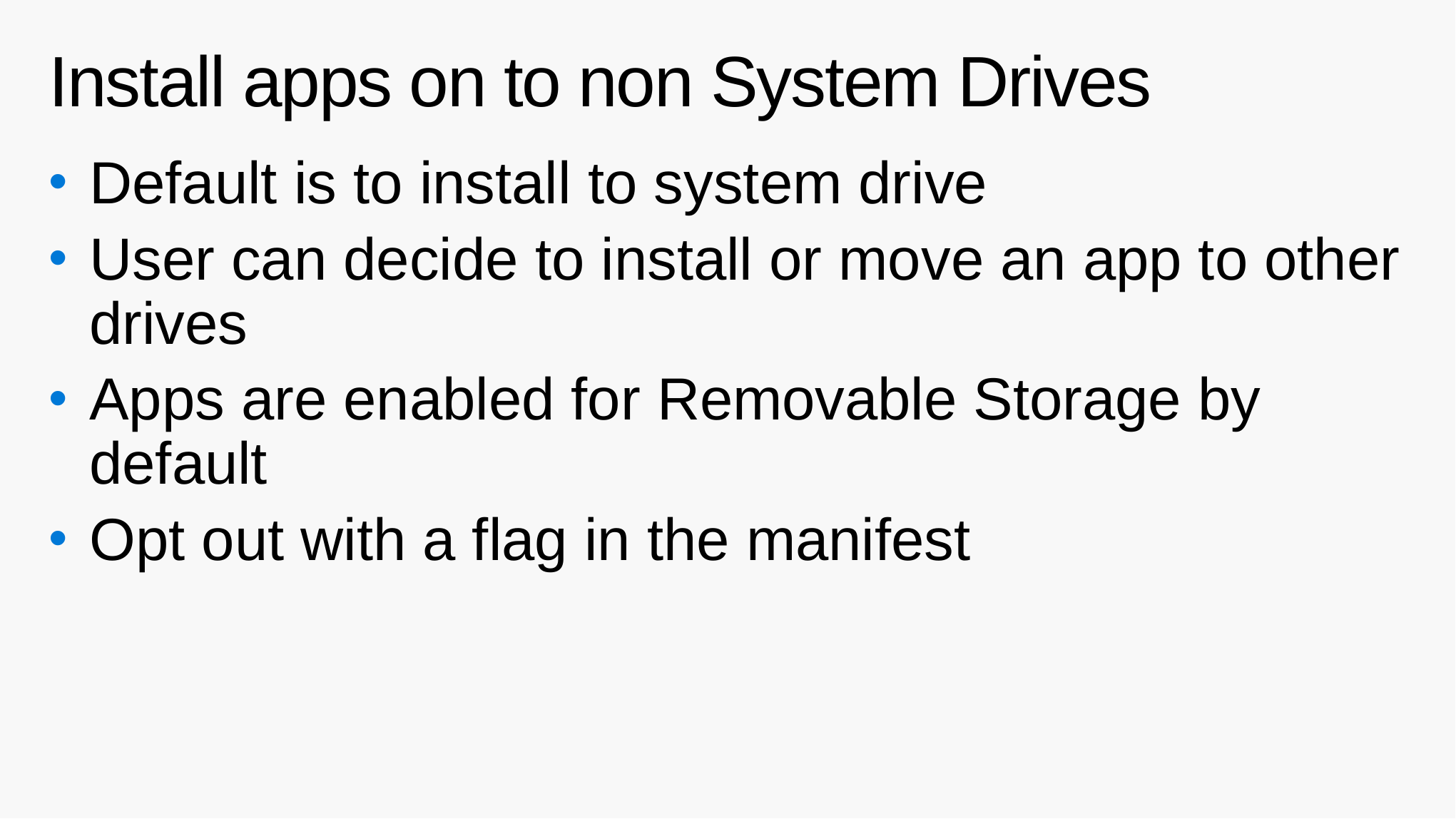

# Install apps on to non System Drives
Default is to install to system drive
User can decide to install or move an app to other drives
Apps are enabled for Removable Storage by default
Opt out with a flag in the manifest